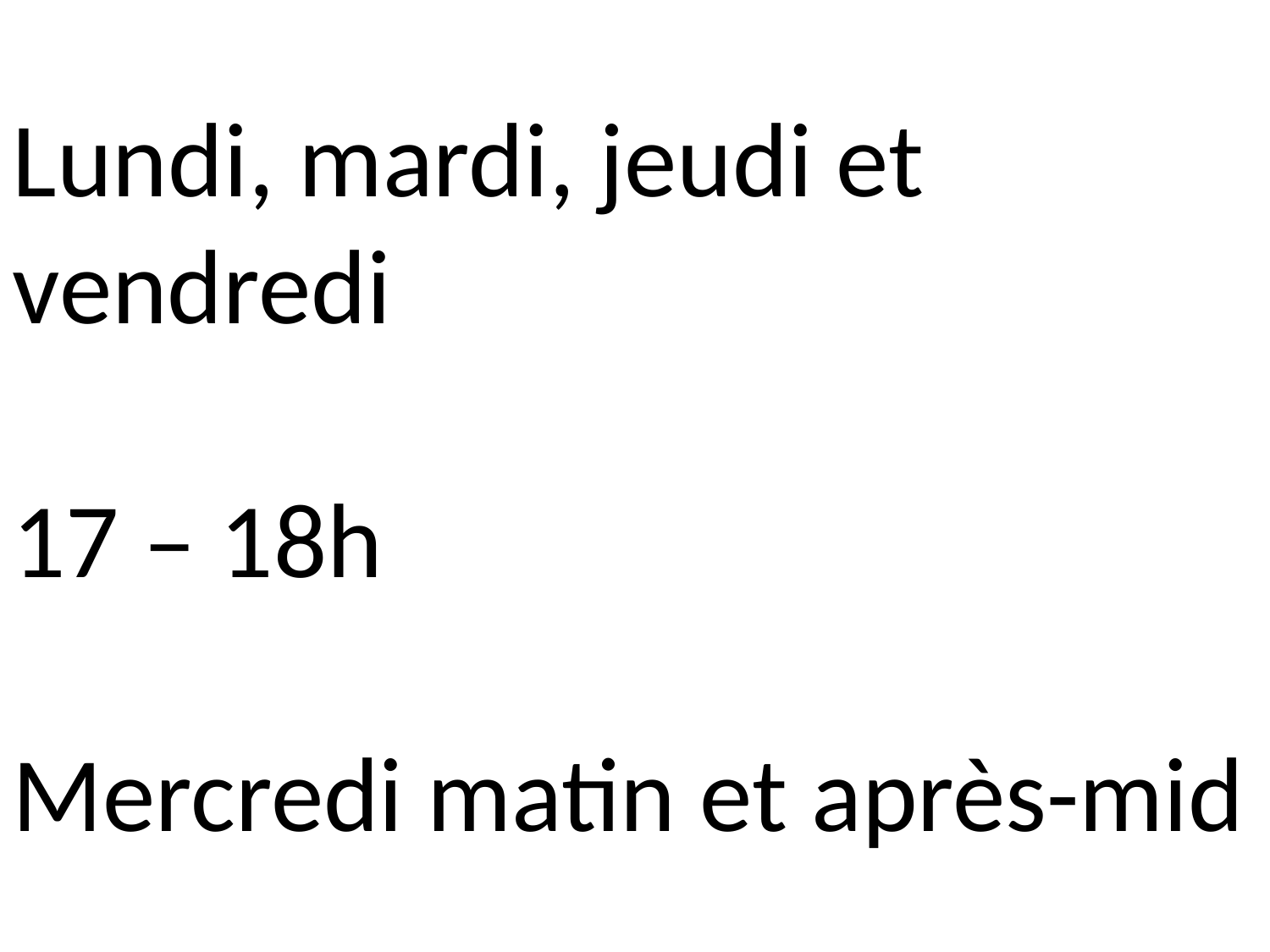

Lundi, mardi, jeudi et vendredi

17 – 18h

Mercredi matin et après-mid